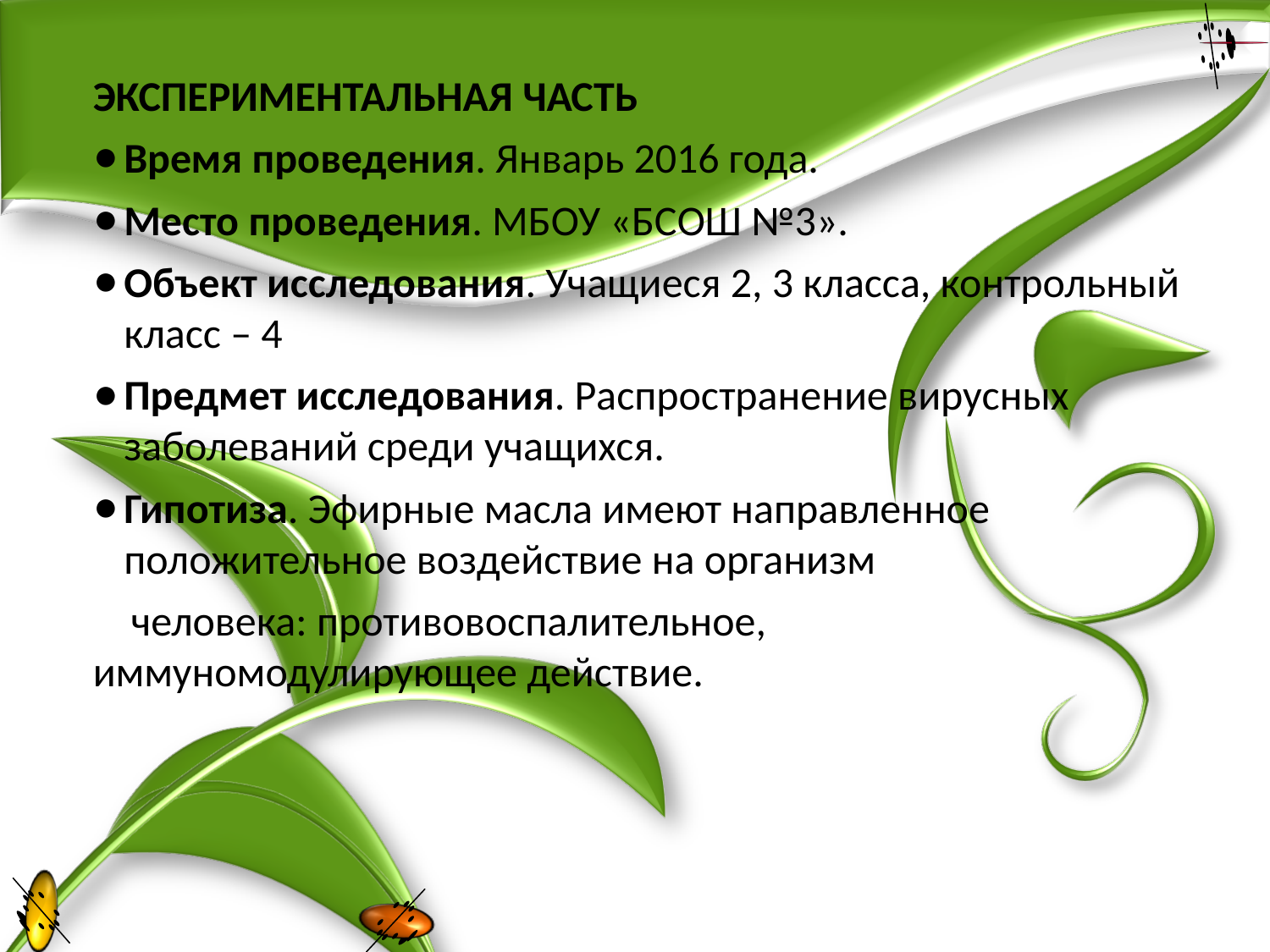

ЭКСПЕРИМЕНТАЛЬНАЯ ЧАСТЬ
Время проведения. Январь 2016 года.
Место проведения. МБОУ «БСОШ №3».
Объект исследования. Учащиеся 2, 3 класса, контрольный класс – 4
Предмет исследования. Распространение вирусных заболеваний среди учащихся.
Гипотиза. Эфирные масла имеют направленное положительное воздействие на организм
    человека: противовоспалительное,    иммуномодулирующее действие.